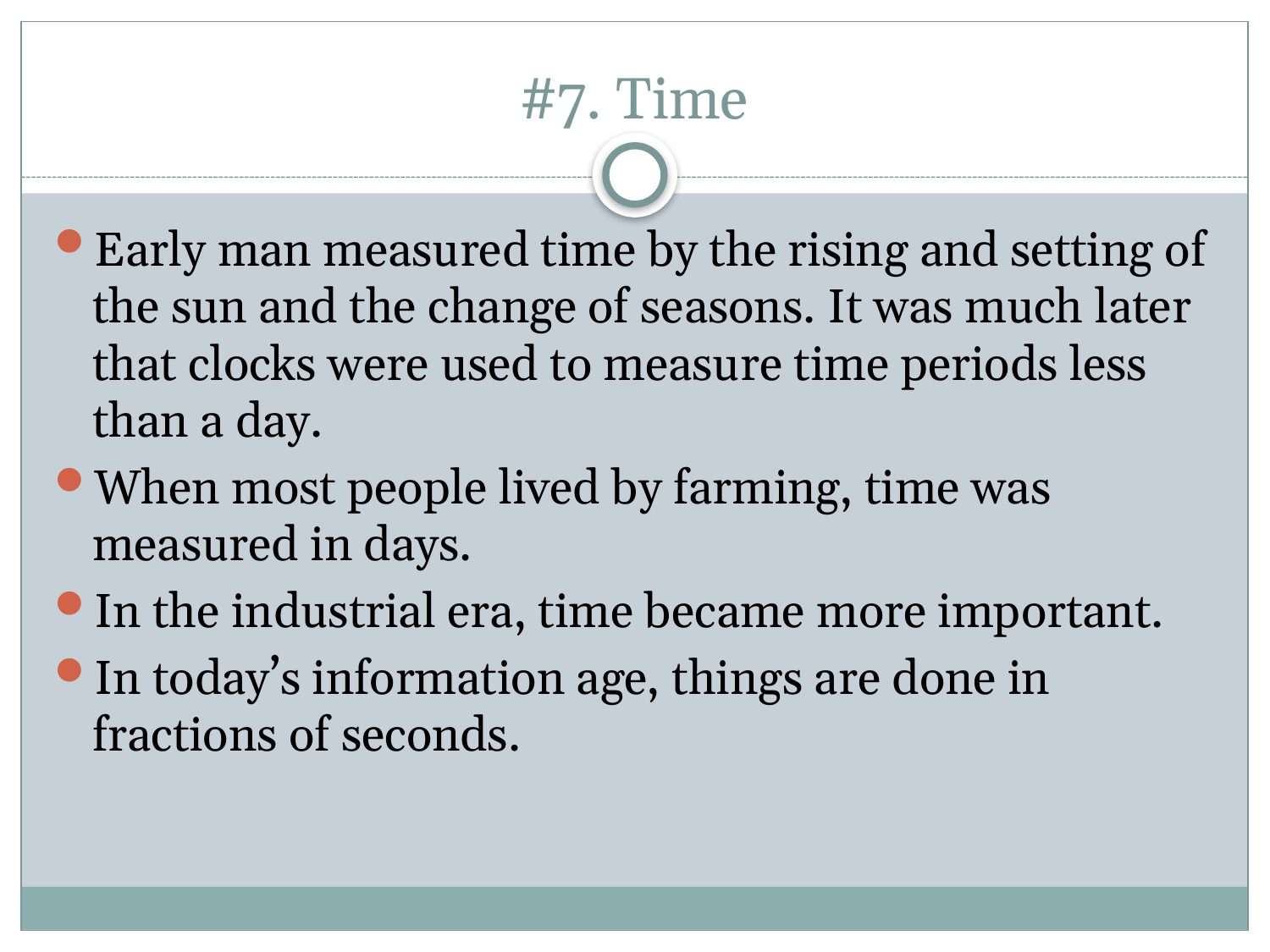

# #7. Time
Early man measured time by the rising and setting of the sun and the change of seasons. It was much later that clocks were used to measure time periods less than a day.
When most people lived by farming, time was measured in days.
In the industrial era, time became more important.
In today’s information age, things are done in fractions of seconds.